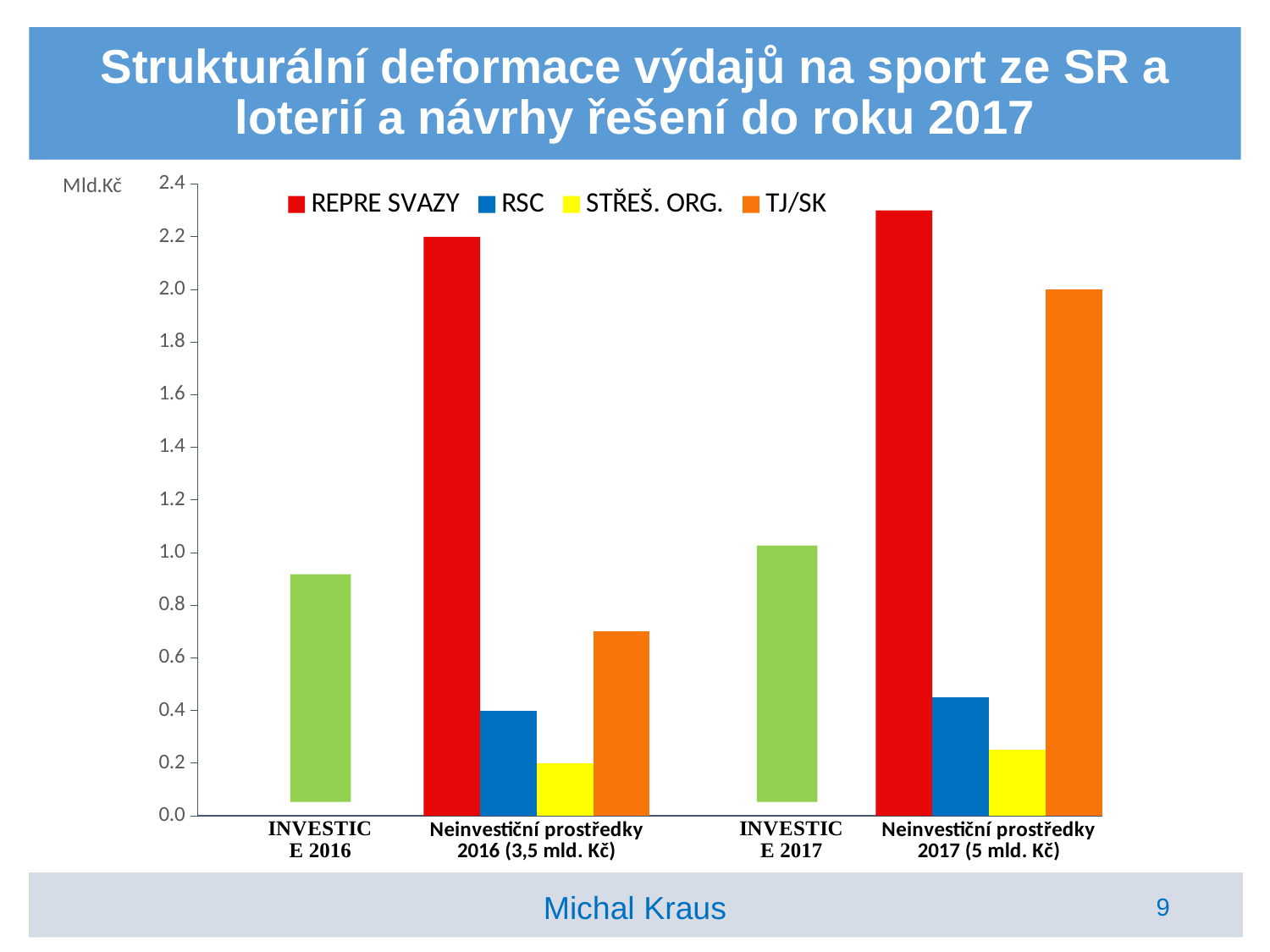

# Strukturální deformace výdajů na sport ze SR a loterií a návrhy řešení do roku 2017

### Chart

| Category | REPRE SVAZY | RSC | STŘEŠ. ORG. | TJ/SK |
|---|---|---|---|---|
|  | None | None | None | None |
| Neinvestiční prostředky
2016 (3,5 mld. Kč) | 2.2 | 0.4 | 0.2 | 0.7 |
|  | None | None | None | None |
| Neinvestiční prostředky
2017 (5 mld. Kč) | 2.3 | 0.45 | 0.25 | 2.0 |
Michal Kraus
9